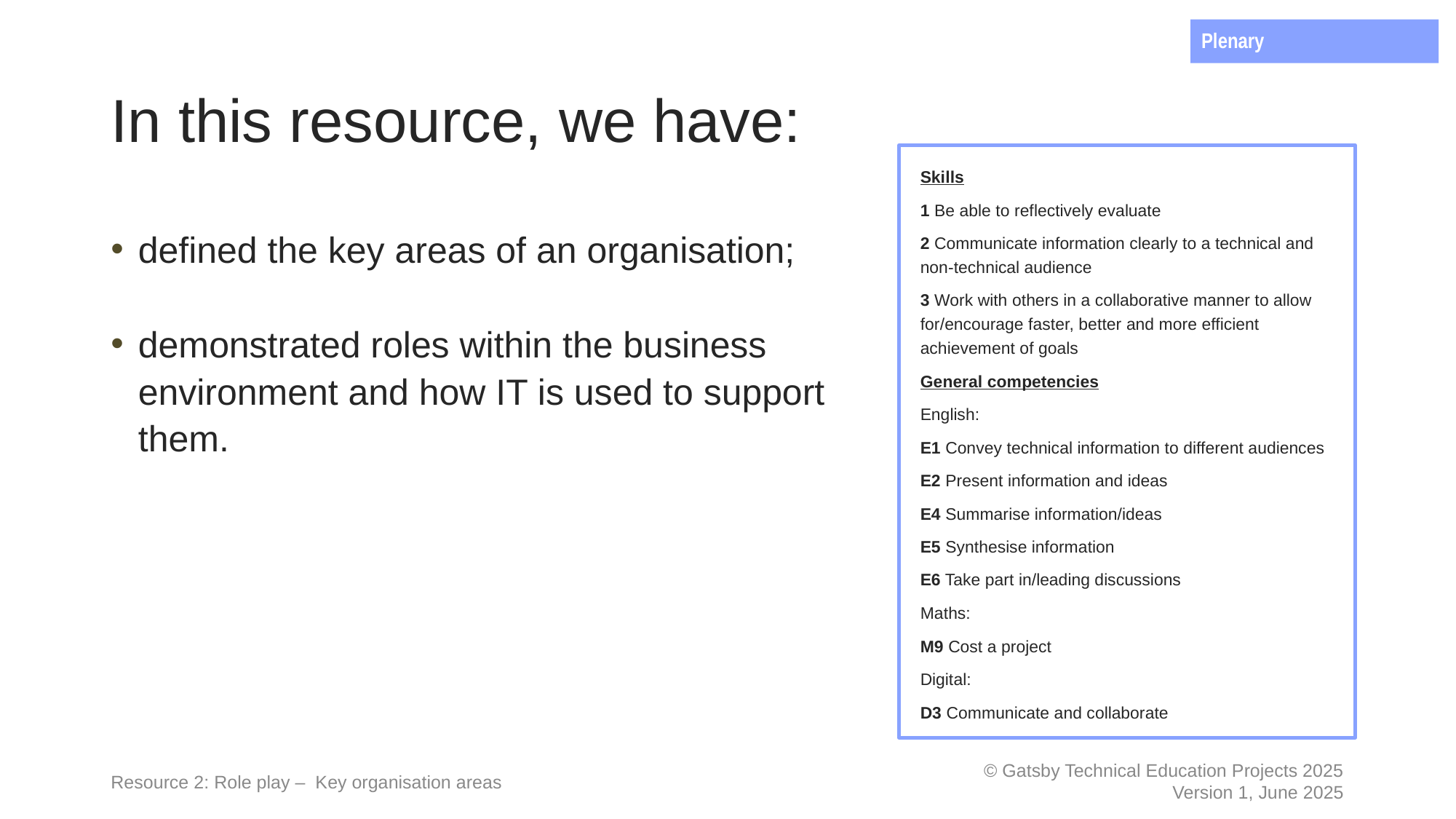

Plenary
# In this resource, we have:
Skills
1 Be able to reflectively evaluate
2 Communicate information clearly to a technical and non-technical audience
3 Work with others in a collaborative manner to allow for/encourage faster, better and more efficient achievement of goals
General competencies
English:
E1 Convey technical information to different audiences
E2 Present information and ideas
E4 Summarise information/ideas
E5 Synthesise information
E6 Take part in/leading discussions
Maths:
M9 Cost a project
Digital:
D3 Communicate and collaborate
defined the key areas of an organisation;

demonstrated roles within the business environment and how IT is used to support them.
Resource 2: Role play –  Key organisation areas